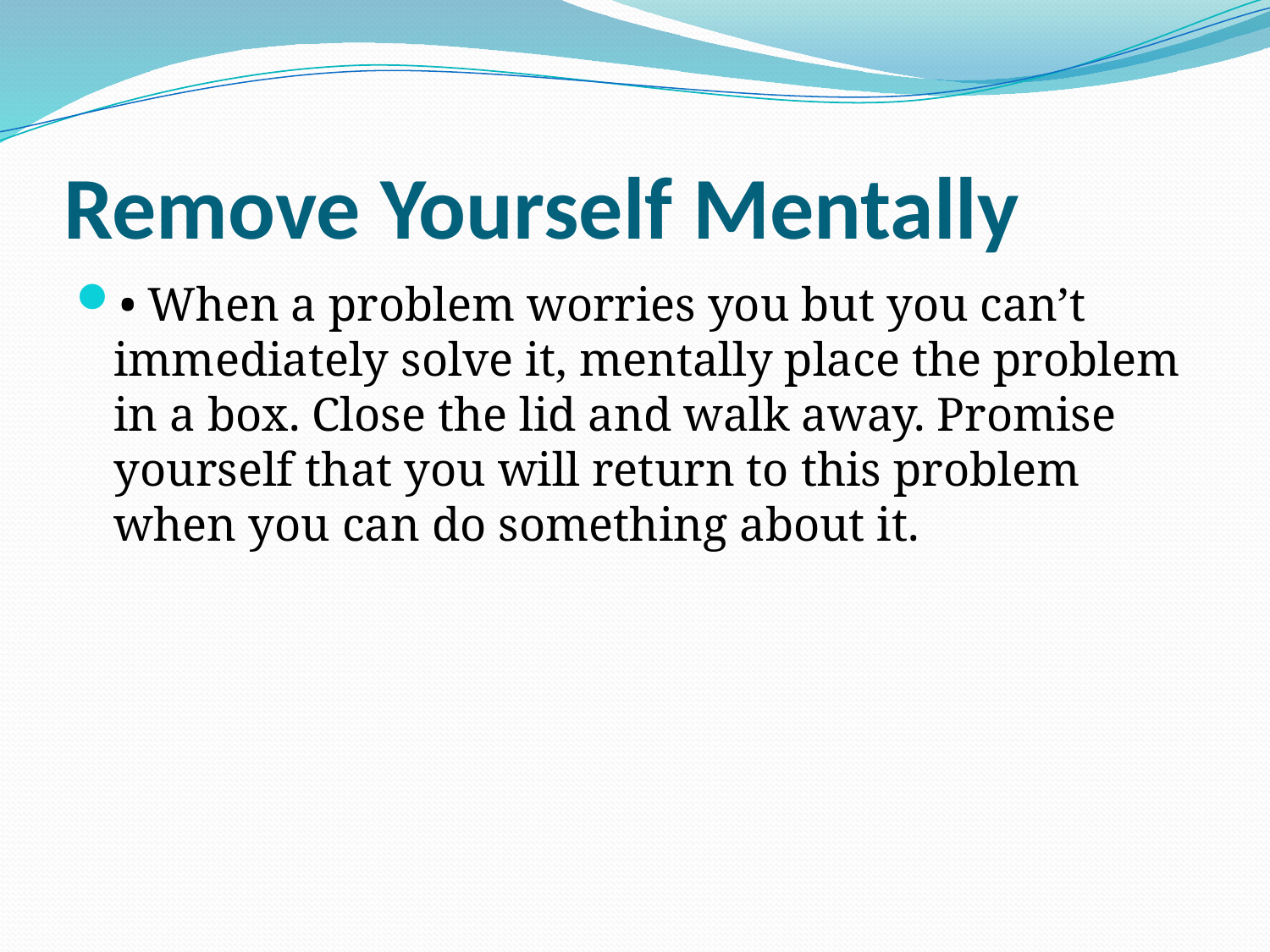

# Remove Yourself Mentally
• When a problem worries you but you can’t immediately solve it, mentally place the problem in a box. Close the lid and walk away. Promise yourself that you will return to this problem when you can do something about it.